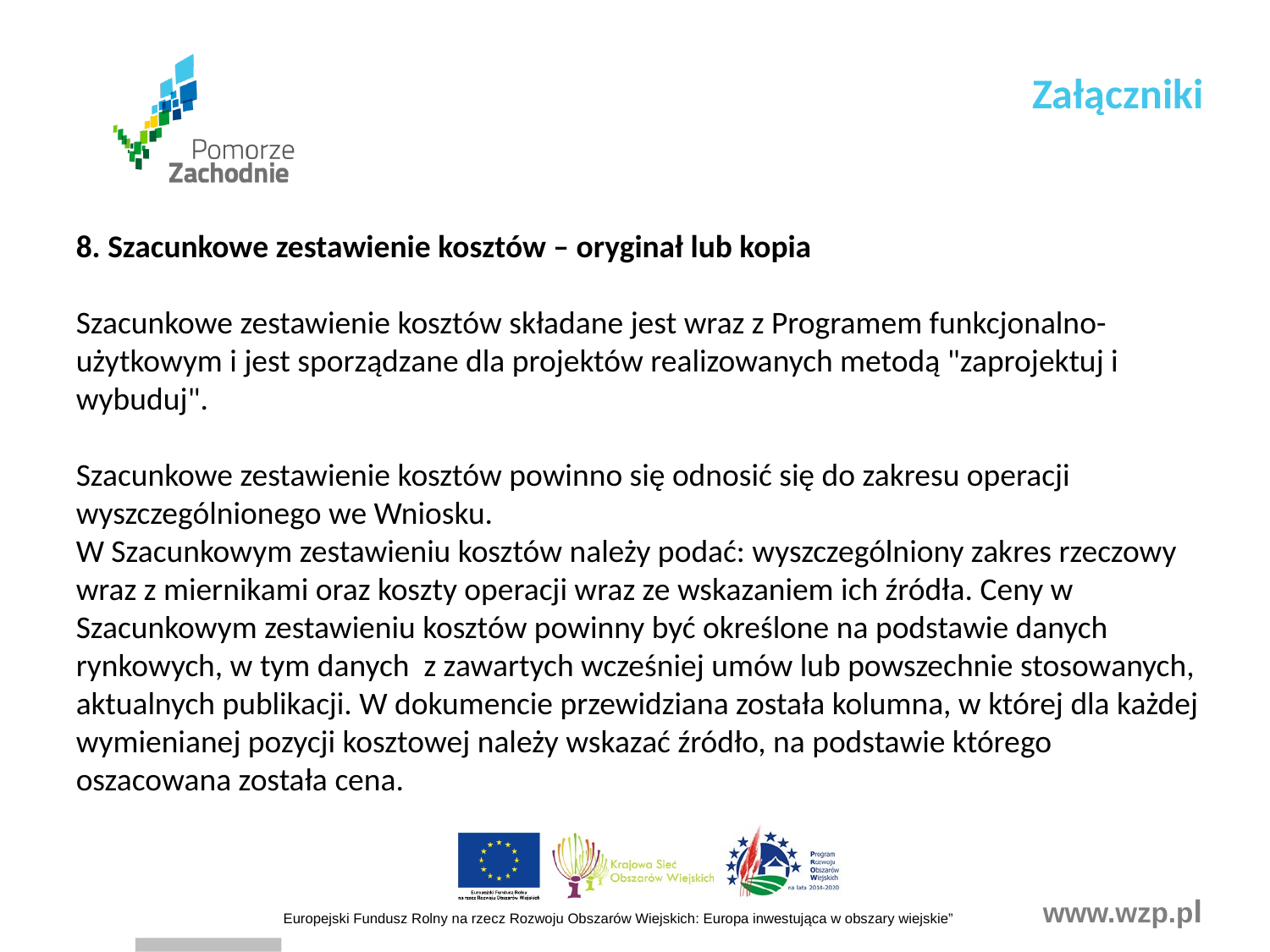

Załączniki
8. Szacunkowe zestawienie kosztów – oryginał lub kopia

Szacunkowe zestawienie kosztów składane jest wraz z Programem funkcjonalno-użytkowym i jest sporządzane dla projektów realizowanych metodą "zaprojektuj i wybuduj".

Szacunkowe zestawienie kosztów powinno się odnosić się do zakresu operacji wyszczególnionego we Wniosku.
W Szacunkowym zestawieniu kosztów należy podać: wyszczególniony zakres rzeczowy wraz z miernikami oraz koszty operacji wraz ze wskazaniem ich źródła. Ceny w Szacunkowym zestawieniu kosztów powinny być określone na podstawie danych rynkowych, w tym danych  z zawartych wcześniej umów lub powszechnie stosowanych, aktualnych publikacji. W dokumencie przewidziana została kolumna, w której dla każdej wymienianej pozycji kosztowej należy wskazać źródło, na podstawie którego oszacowana została cena.